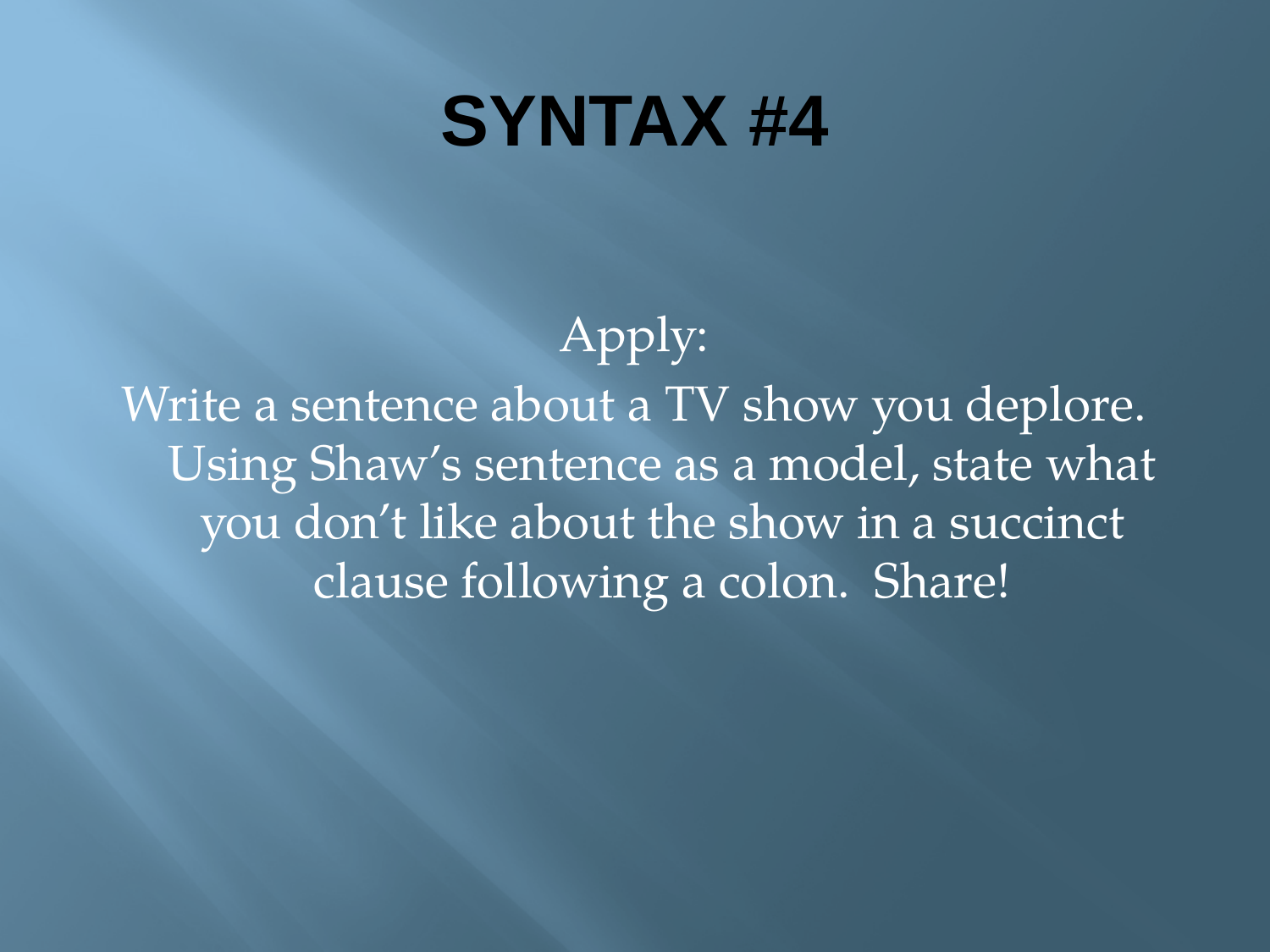

# SYNTAX #4
Apply:
Write a sentence about a TV show you deplore. Using Shaw’s sentence as a model, state what you don’t like about the show in a succinct clause following a colon.  Share!